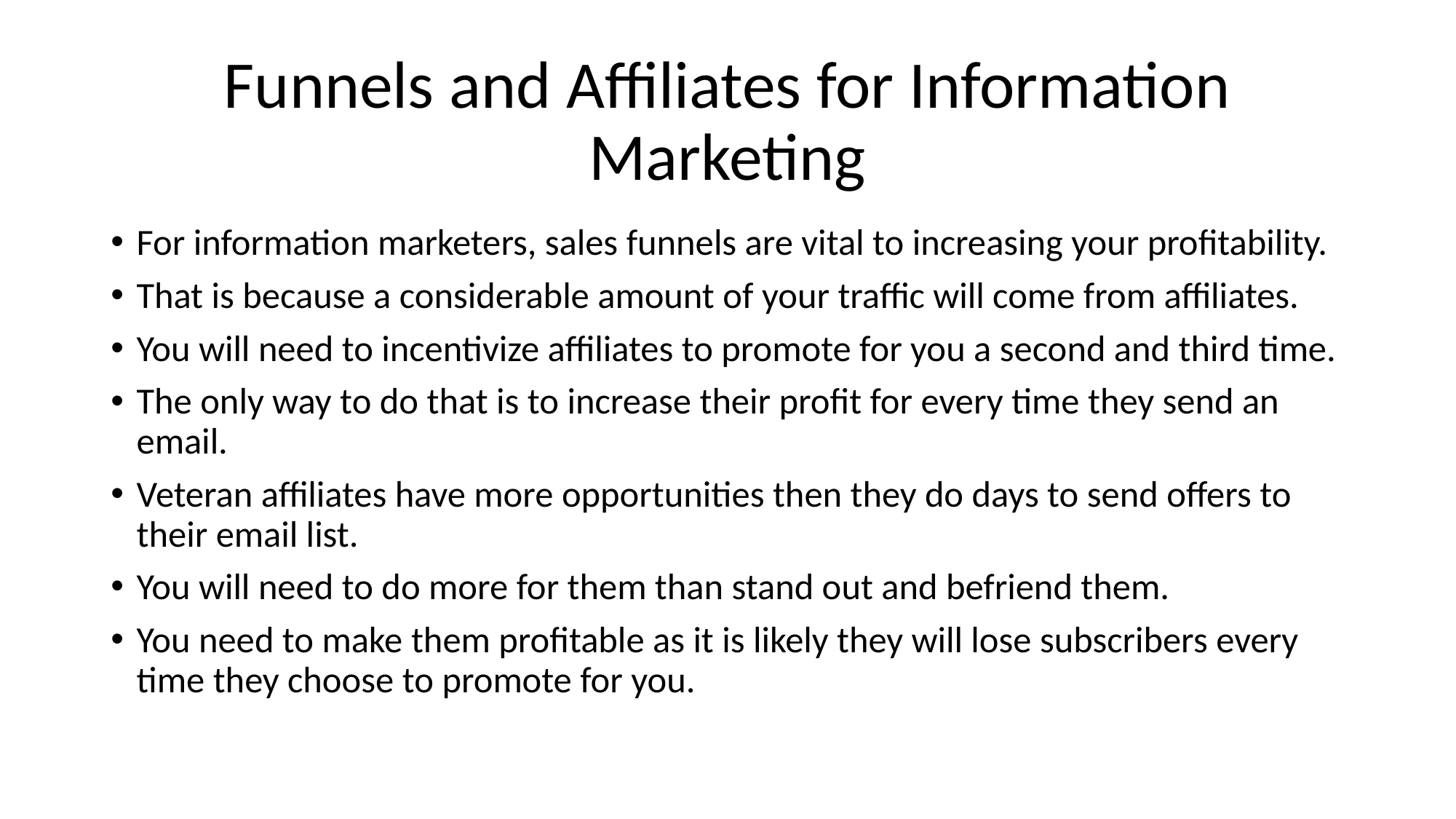

# Funnels and Affiliates for Information Marketing
For information marketers, sales funnels are vital to increasing your profitability.
That is because a considerable amount of your traffic will come from affiliates.
You will need to incentivize affiliates to promote for you a second and third time.
The only way to do that is to increase their profit for every time they send an email.
Veteran affiliates have more opportunities then they do days to send offers to their email list.
You will need to do more for them than stand out and befriend them.
You need to make them profitable as it is likely they will lose subscribers every time they choose to promote for you.